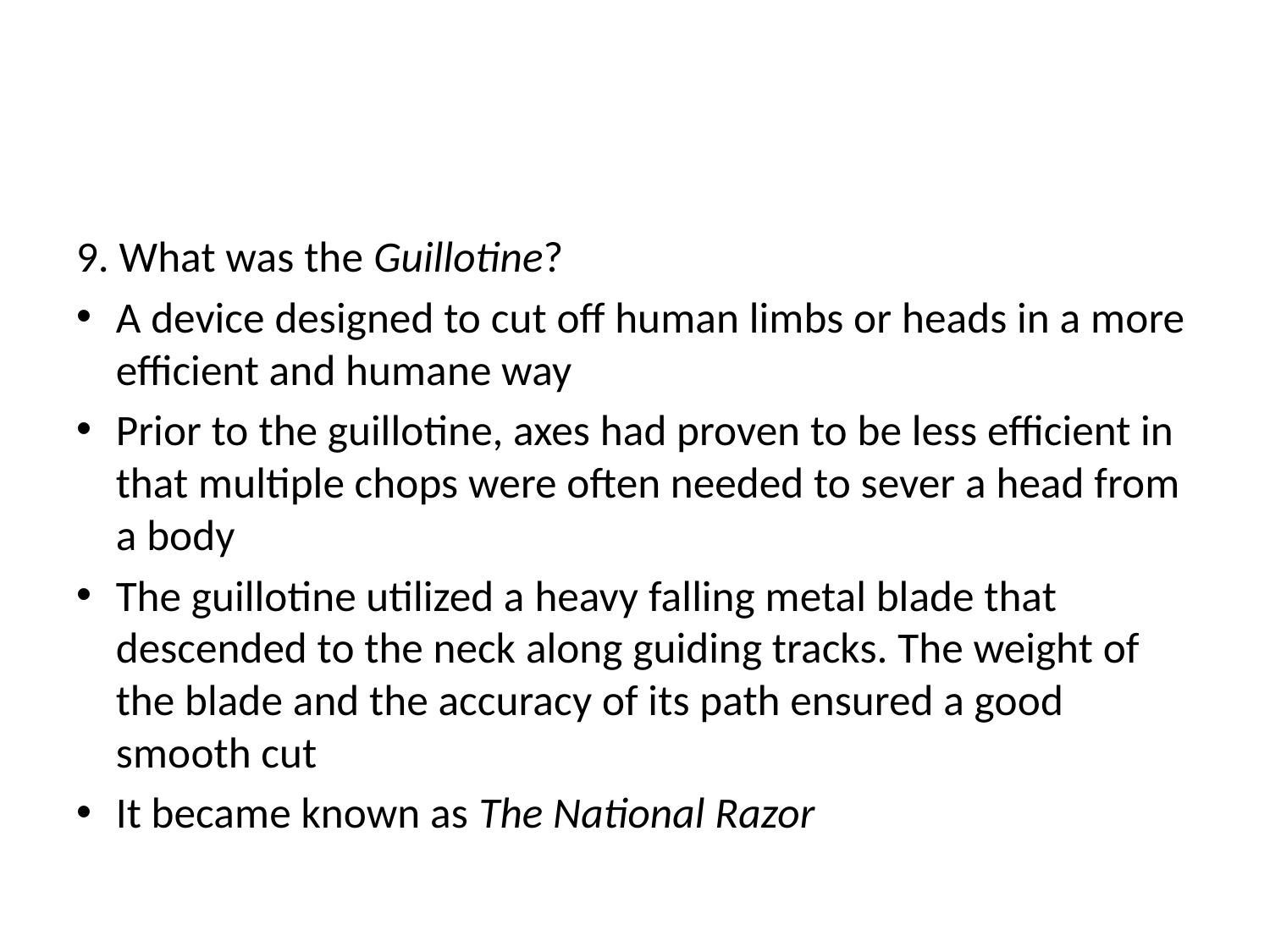

#
9. What was the Guillotine?
A device designed to cut off human limbs or heads in a more efficient and humane way
Prior to the guillotine, axes had proven to be less efficient in that multiple chops were often needed to sever a head from a body
The guillotine utilized a heavy falling metal blade that descended to the neck along guiding tracks. The weight of the blade and the accuracy of its path ensured a good smooth cut
It became known as The National Razor